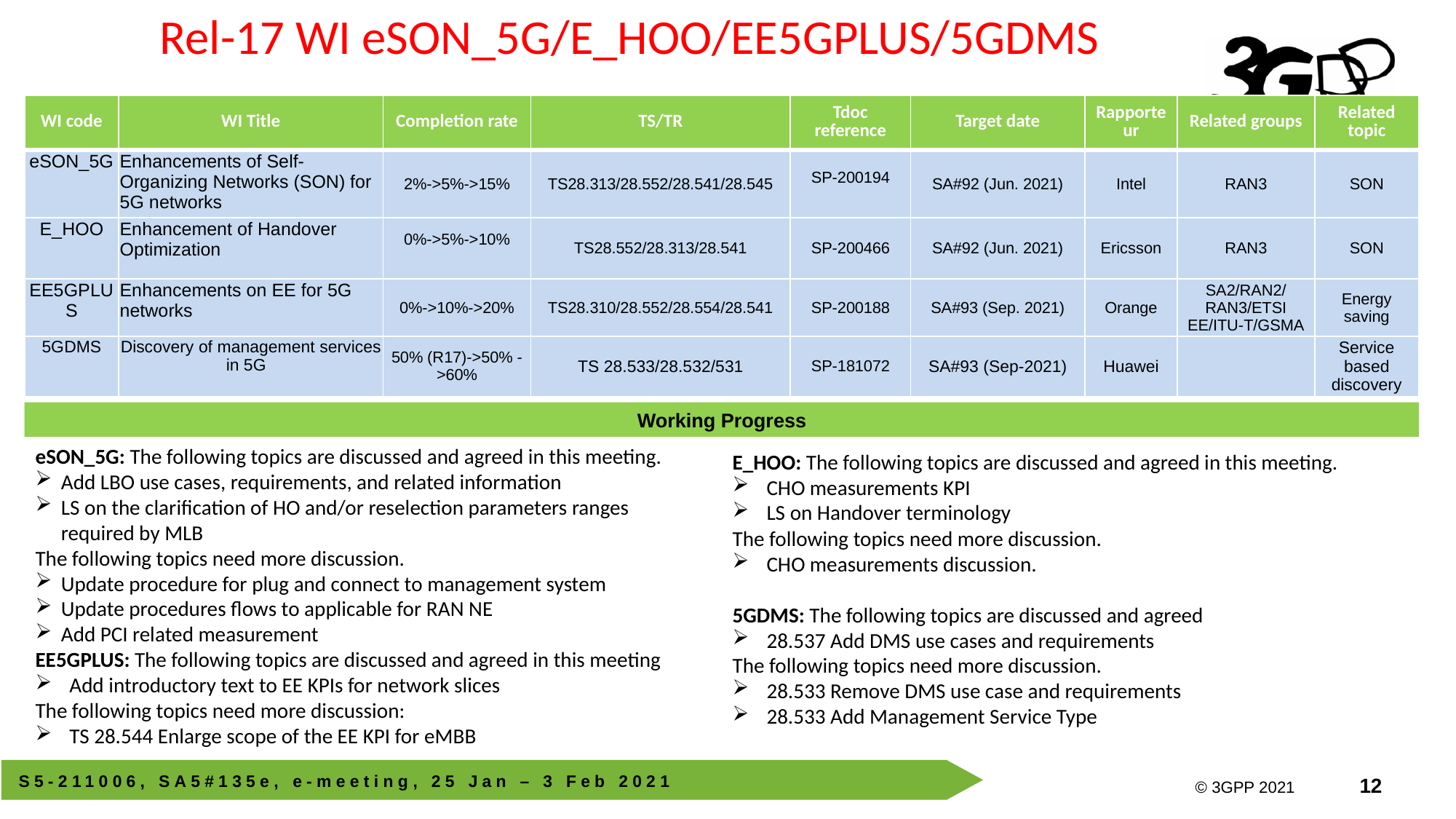

Rel-17 WI eSON_5G/E_HOO/EE5GPLUS/5GDMS
| WI code | WI Title | Completion rate | TS/TR | Tdoc reference | Target date | Rapporteur | Related groups | Related topic |
| --- | --- | --- | --- | --- | --- | --- | --- | --- |
| eSON\_5G | Enhancements of Self-Organizing Networks (SON) for 5G networks | 2%->5%->15% | TS28.313/28.552/28.541/28.545 | SP-200194 | SA#92 (Jun. 2021) | Intel | RAN3 | SON |
| E\_HOO | Enhancement of Handover Optimization | 0%->5%->10% | TS28.552/28.313/28.541 | SP-200466 | SA#92 (Jun. 2021) | Ericsson | RAN3 | SON |
| EE5GPLUS | Enhancements on EE for 5G networks | 0%->10%->20% | TS28.310/28.552/28.554/28.541 | SP-200188 | SA#93 (Sep. 2021) | Orange | SA2/RAN2/RAN3/ETSI EE/ITU-T/GSMA | Energy saving |
| 5GDMS | Discovery of management services in 5G | 50% (R17)->50% ->60% | TS 28.533/28.532/531 | SP-181072 | SA#93 (Sep-2021) | Huawei |  | Service based discovery |
Working Progress
eSON_5G: The following topics are discussed and agreed in this meeting.
Add LBO use cases, requirements, and related information
LS on the clarification of HO and/or reselection parameters ranges required by MLB
The following topics need more discussion.
Update procedure for plug and connect to management system
Update procedures flows to applicable for RAN NE
Add PCI related measurement
EE5GPLUS: The following topics are discussed and agreed in this meeting
Add introductory text to EE KPIs for network slices
The following topics need more discussion:
TS 28.544 Enlarge scope of the EE KPI for eMBB
E_HOO: The following topics are discussed and agreed in this meeting.
CHO measurements KPI
LS on Handover terminology
The following topics need more discussion.
CHO measurements discussion.

5GDMS: The following topics are discussed and agreed
28.537 Add DMS use cases and requirements
The following topics need more discussion.
28.533 Remove DMS use case and requirements
28.533 Add Management Service Type